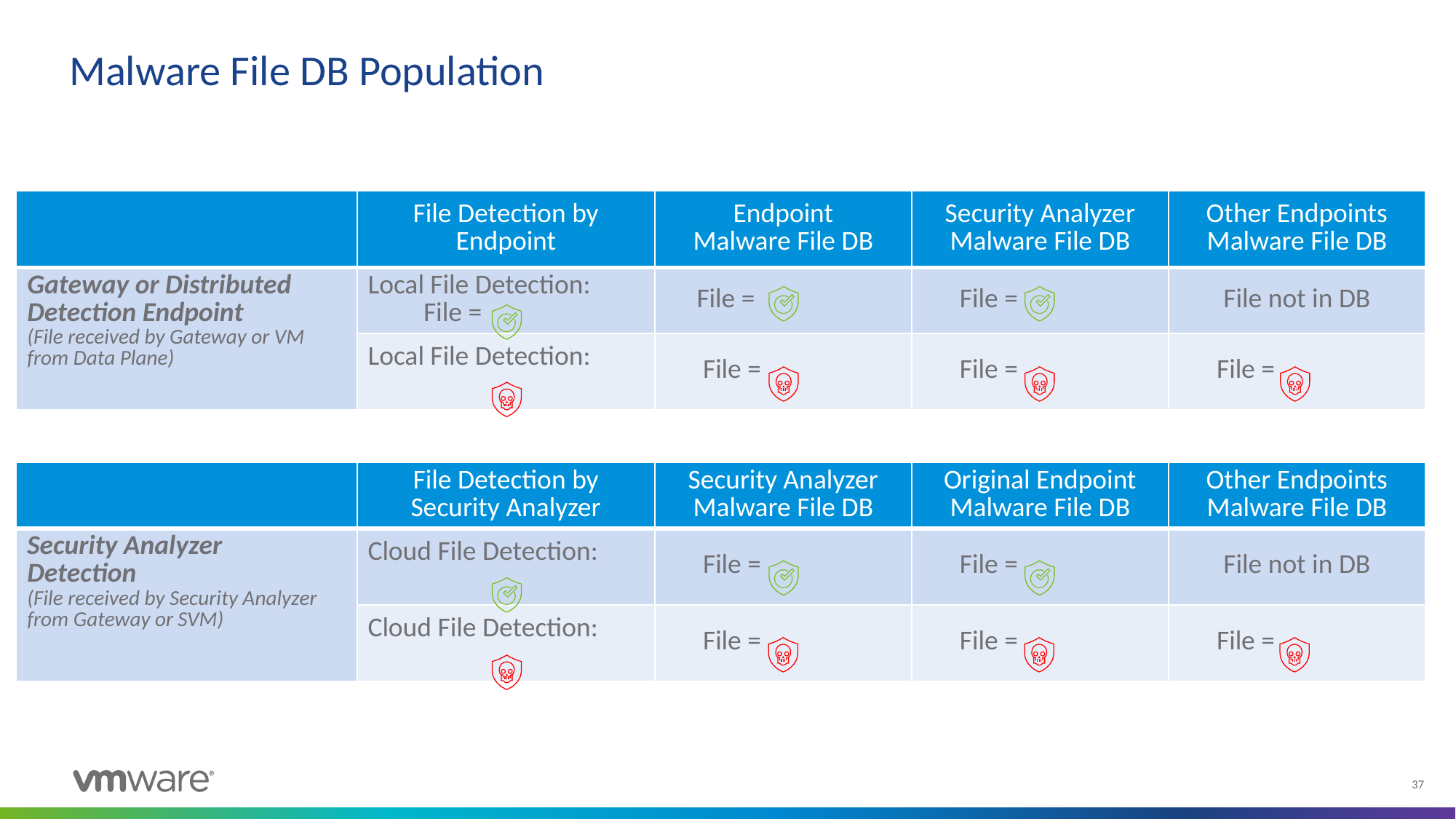

# Malware File DB Population

|  | File Detection by Endpoint | Endpoint Malware File DB | Security Analyzer Malware File DB | Other Endpoints Malware File DB |
| --- | --- | --- | --- | --- |
| Gateway or Distributed Detection Endpoint (File received by Gateway or VM from Data Plane) | Local File Detection: File = | File = | File = | File not in DB |
|  | Local File Detection: | File = | File = | File = |

|  | File Detection by Security Analyzer | Security Analyzer Malware File DB | Original Endpoint Malware File DB | Other Endpoints Malware File DB |
| --- | --- | --- | --- | --- |
| Security Analyzer Detection (File received by Security Analyzer from Gateway or SVM) | Cloud File Detection: | File = | File = | File not in DB |
|  | Cloud File Detection: | File = | File = | File = |